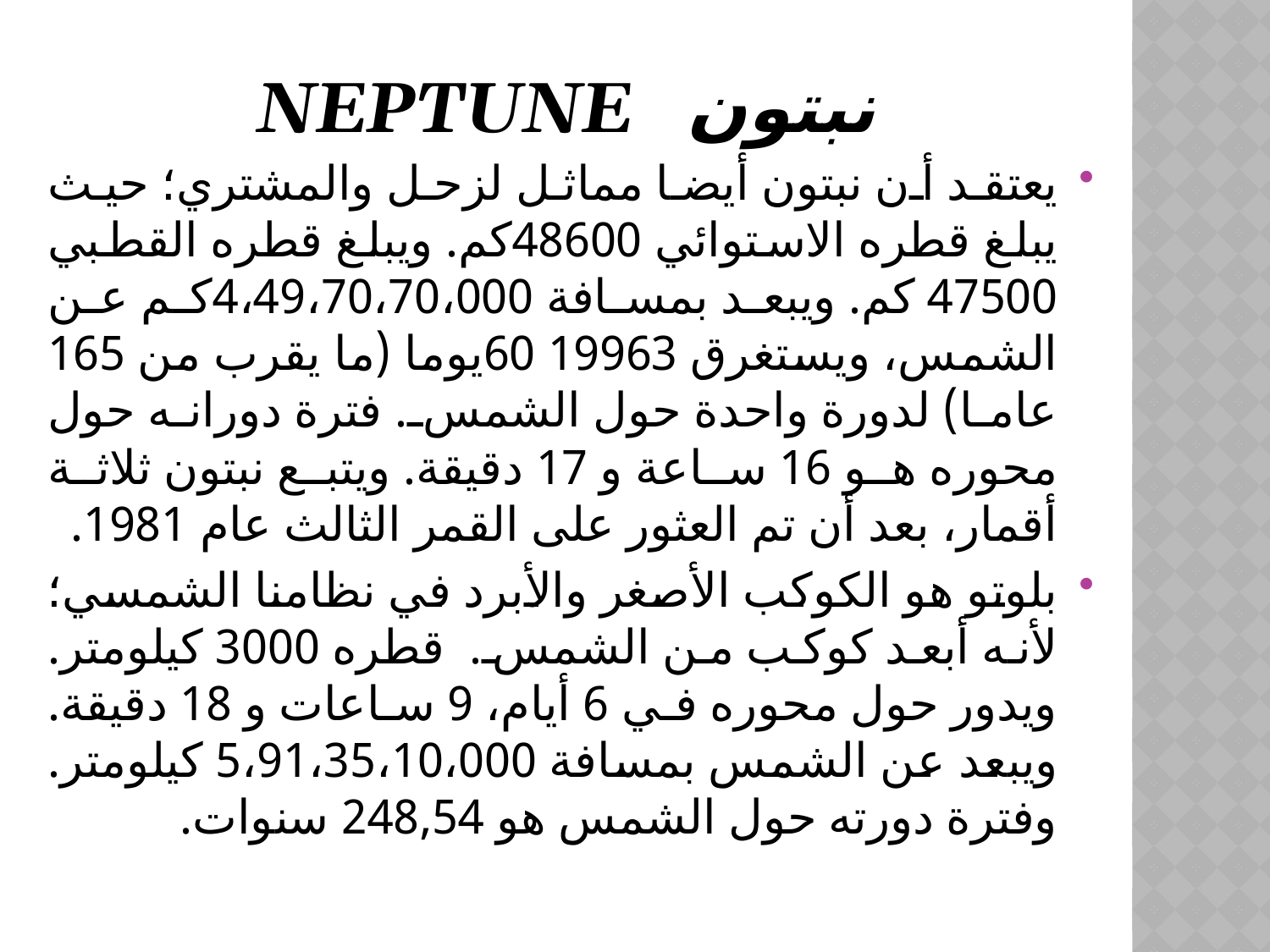

# Neptune   نبتون
يعتقد أن نبتون أيضا مماثل لزحل والمشتري؛ حيث يبلغ قطره الاستوائي 48600كم. ويبلغ قطره القطبي 47500 كم. ويبعد بمسافة 4،49،70،70،000كم عن الشمس، ويستغرق 19963 60يوما (ما يقرب من 165 عاما) لدورة واحدة حول الشمس. فترة دورانه حول محوره هو 16 ساعة و 17 دقيقة. ويتبع نبتون ثلاثة أقمار، بعد أن تم العثور على القمر الثالث عام 1981.
بلوتو هو الكوكب الأصغر والأبرد في نظامنا الشمسي؛ لأنه أبعد كوكب من الشمس.  قطره 3000 كيلومتر. ويدور حول محوره في 6 أيام، 9 ساعات و 18 دقيقة. ويبعد عن الشمس بمسافة 5،91،35،10،000 كيلومتر. وفترة دورته حول الشمس هو 248,54 سنوات.